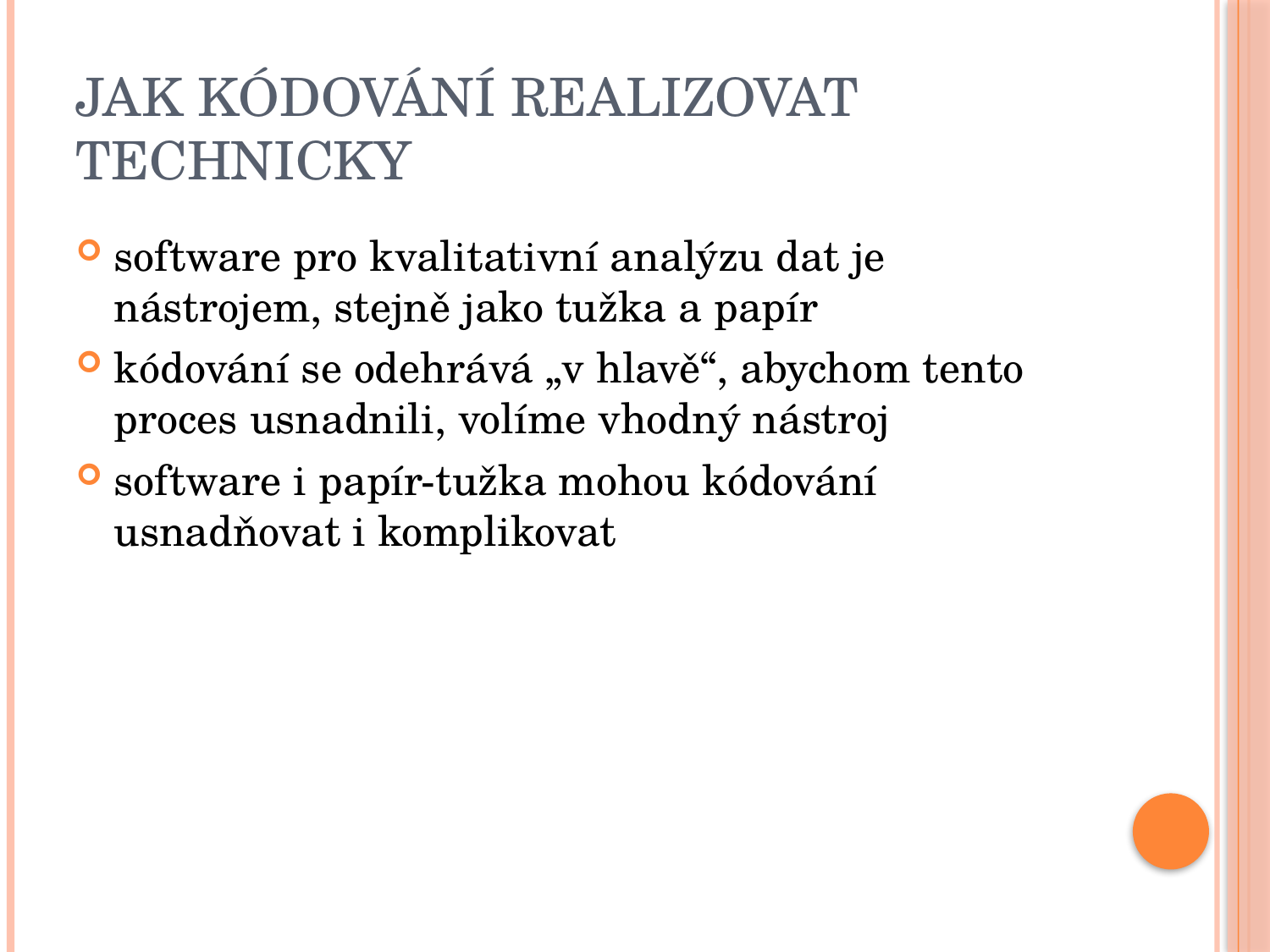

# Jak kódování realizovat technicky
software pro kvalitativní analýzu dat je nástrojem, stejně jako tužka a papír
kódování se odehrává „v hlavě“, abychom tento proces usnadnili, volíme vhodný nástroj
software i papír-tužka mohou kódování usnadňovat i komplikovat